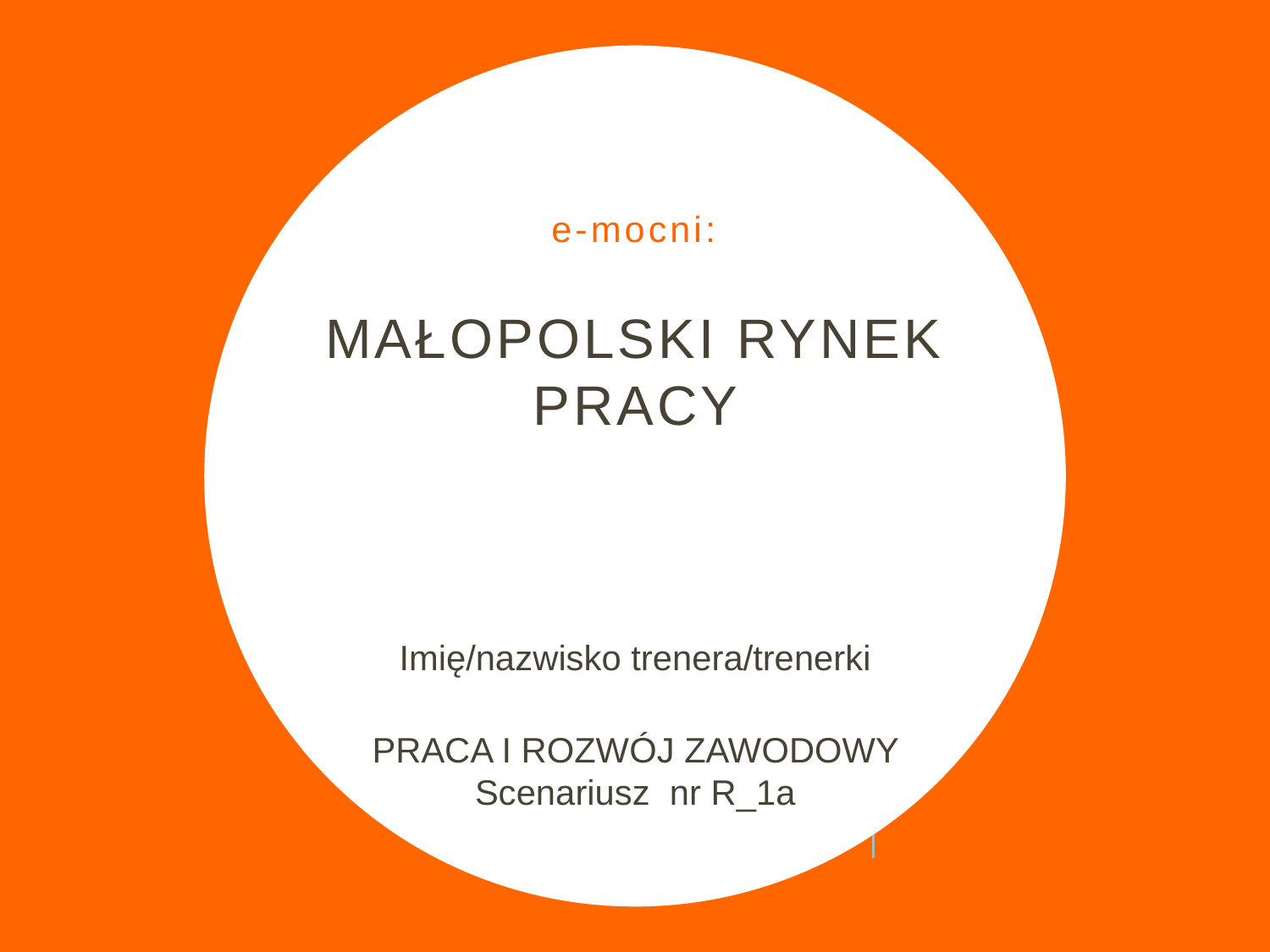

# e-mocni: małopolski rynek pracy
Imię/nazwisko trenera/trenerki

PRACA I ROZWÓJ ZAWODOWY Scenariusz  nr R_1a